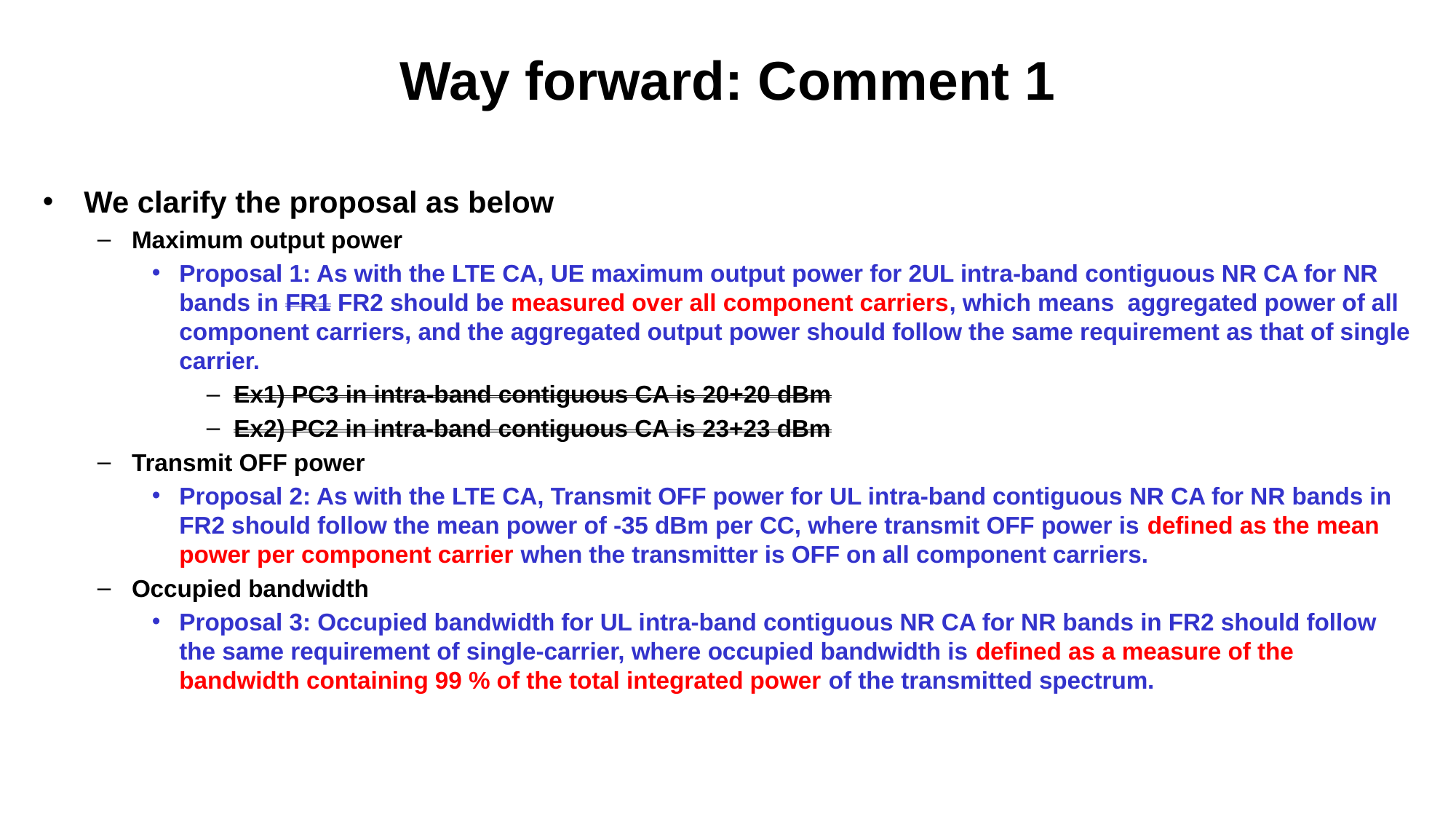

# Way forward: Comment 1
We clarify the proposal as below
Maximum output power
Proposal 1: As with the LTE CA, UE maximum output power for 2UL intra-band contiguous NR CA for NR bands in FR1 FR2 should be measured over all component carriers, which means  aggregated power of all component carriers, and the aggregated output power should follow the same requirement as that of single carrier.
Ex1) PC3 in intra-band contiguous CA is 20+20 dBm
Ex2) PC2 in intra-band contiguous CA is 23+23 dBm
Transmit OFF power
Proposal 2: As with the LTE CA, Transmit OFF power for UL intra-band contiguous NR CA for NR bands in FR2 should follow the mean power of -35 dBm per CC, where transmit OFF power is defined as the mean power per component carrier when the transmitter is OFF on all component carriers.
Occupied bandwidth
Proposal 3: Occupied bandwidth for UL intra-band contiguous NR CA for NR bands in FR2 should follow the same requirement of single-carrier, where occupied bandwidth is defined as a measure of the bandwidth containing 99 % of the total integrated power of the transmitted spectrum.